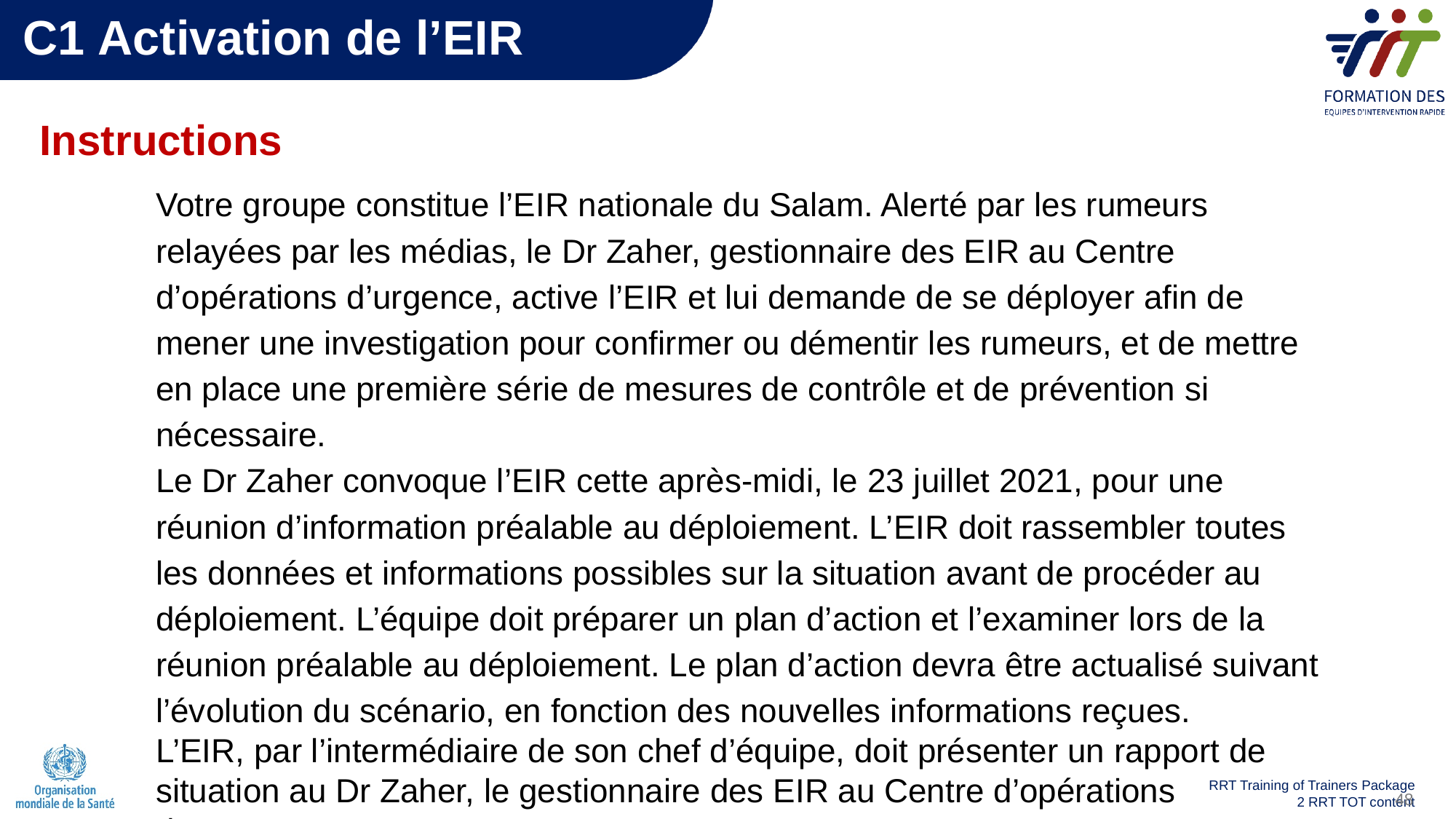

# C1 Activation de l’EIR
Instructions
Votre groupe constitue l’EIR nationale du Salam. Alerté par les rumeurs relayées par les médias, le Dr Zaher, gestionnaire des EIR au Centre d’opérations d’urgence, active l’EIR et lui demande de se déployer afin de mener une investigation pour confirmer ou démentir les rumeurs, et de mettre en place une première série de mesures de contrôle et de prévention si nécessaire.
Le Dr Zaher convoque l’EIR cette après-midi, le 23 juillet 2021, pour une réunion d’information préalable au déploiement. L’EIR doit rassembler toutes les données et informations possibles sur la situation avant de procéder au déploiement. L’équipe doit préparer un plan d’action et l’examiner lors de la réunion préalable au déploiement. Le plan d’action devra être actualisé suivant l’évolution du scénario, en fonction des nouvelles informations reçues.
L’EIR, par l’intermédiaire de son chef d’équipe, doit présenter un rapport de situation au Dr Zaher, le gestionnaire des EIR au Centre d’opérations d’urgence.